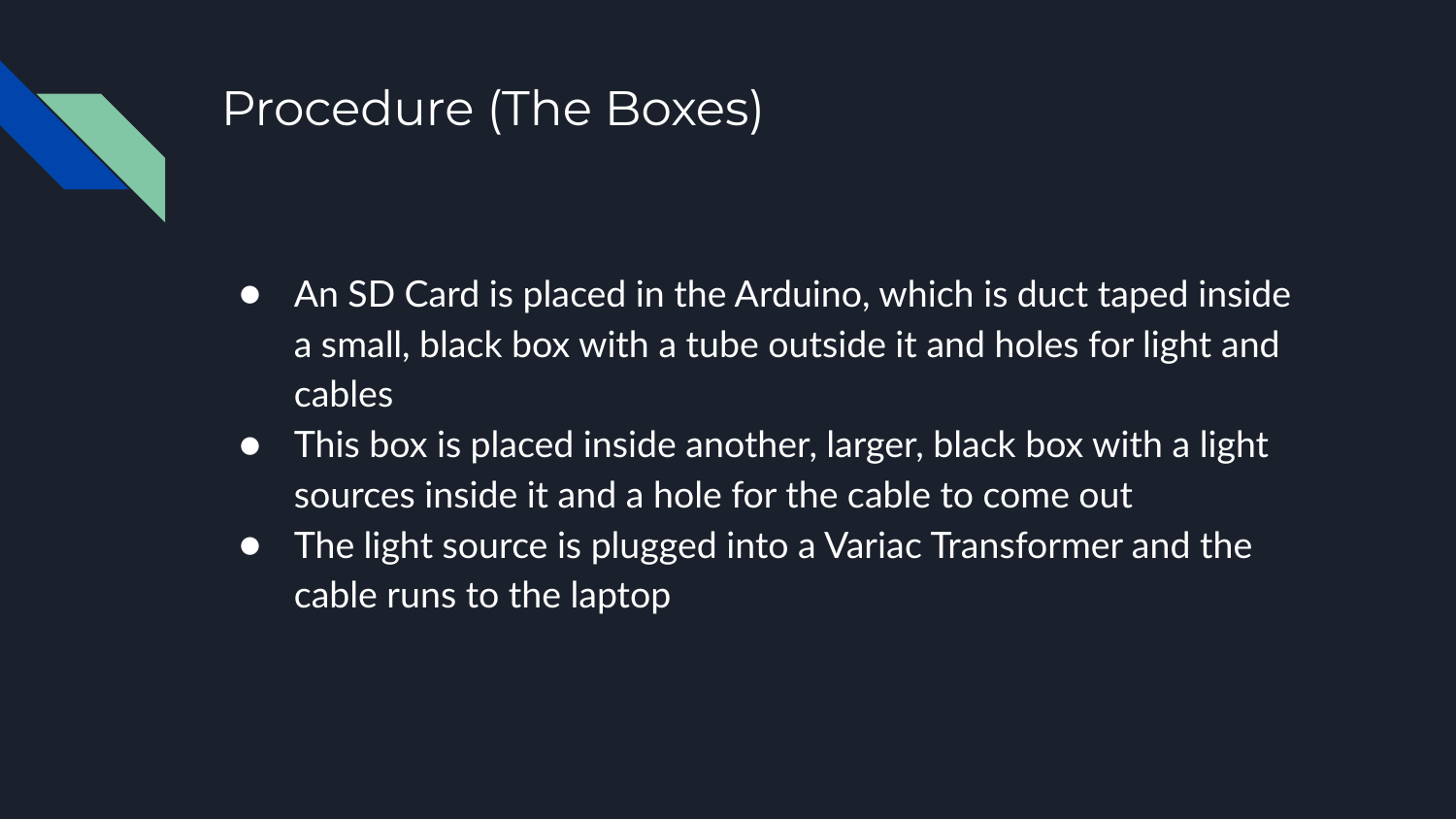

# Procedure (The Boxes)
An SD Card is placed in the Arduino, which is duct taped inside a small, black box with a tube outside it and holes for light and cables
This box is placed inside another, larger, black box with a light sources inside it and a hole for the cable to come out
The light source is plugged into a Variac Transformer and the cable runs to the laptop